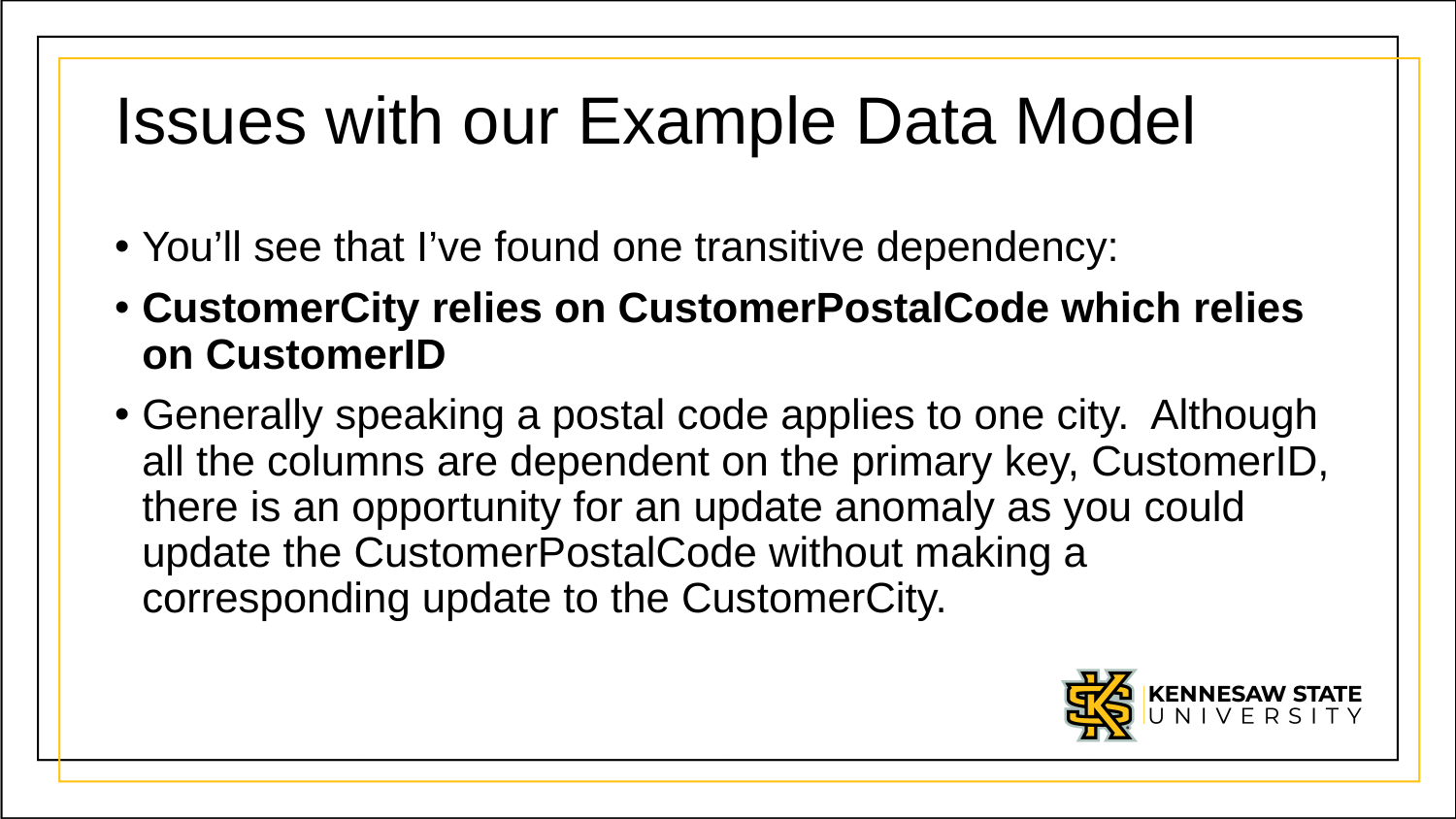

# Issues with our Example Data Model
You’ll see that I’ve found one transitive dependency:
CustomerCity relies on CustomerPostalCode which relies on CustomerID
Generally speaking a postal code applies to one city.  Although all the columns are dependent on the primary key, CustomerID, there is an opportunity for an update anomaly as you could update the CustomerPostalCode without making a corresponding update to the CustomerCity.